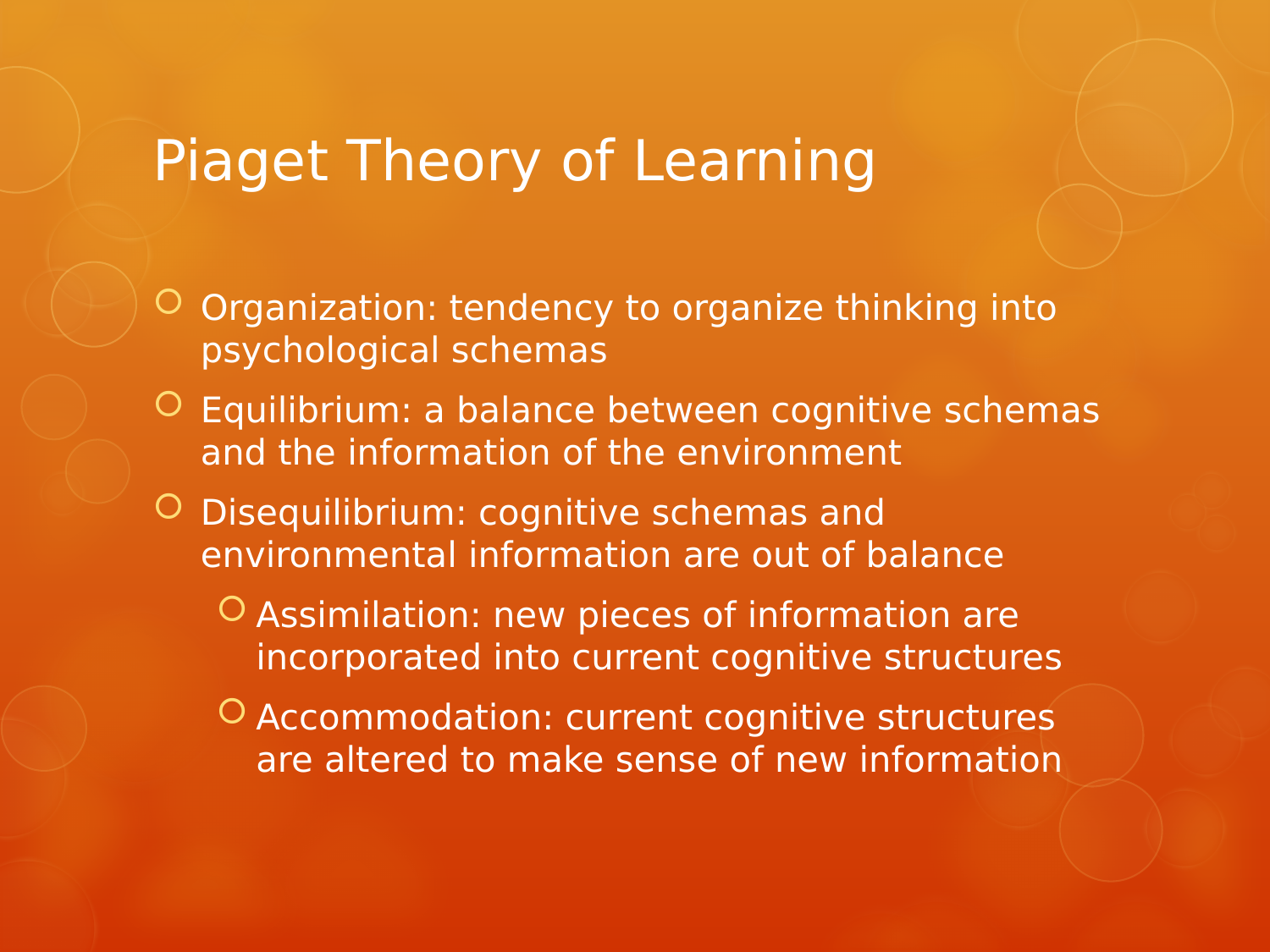

# Piaget Theory of Learning
Organization: tendency to organize thinking into psychological schemas
Equilibrium: a balance between cognitive schemas and the information of the environment
Disequilibrium: cognitive schemas and environmental information are out of balance
Assimilation: new pieces of information are incorporated into current cognitive structures
Accommodation: current cognitive structures are altered to make sense of new information